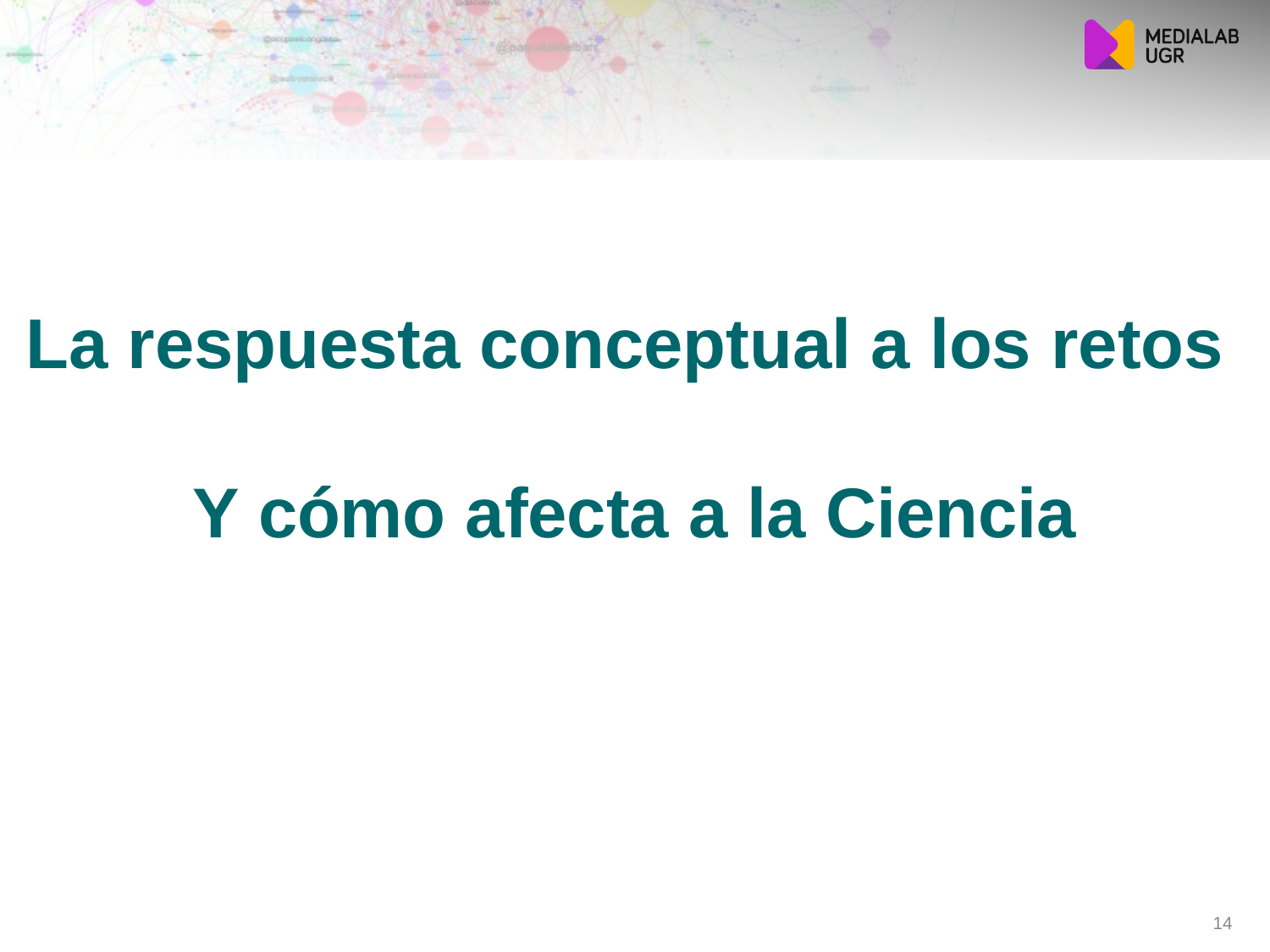

# La respuesta conceptual a los retos Y cómo afecta a la Ciencia